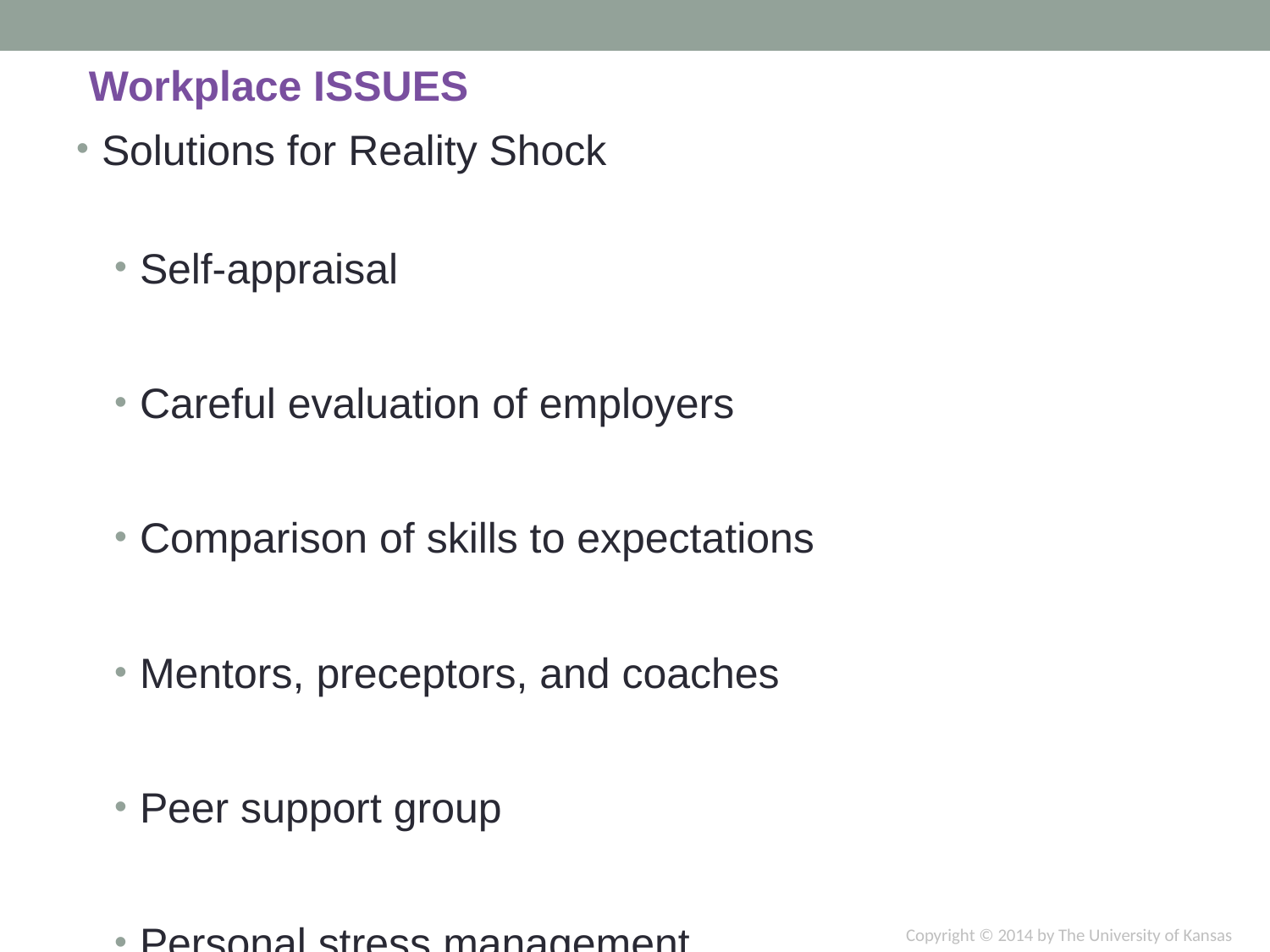

Workplace ISSUES
Solutions for Reality Shock

Self-appraisal

Careful evaluation of employers

Comparison of skills to expectations

Mentors, preceptors, and coaches

Peer support group

Personal stress management